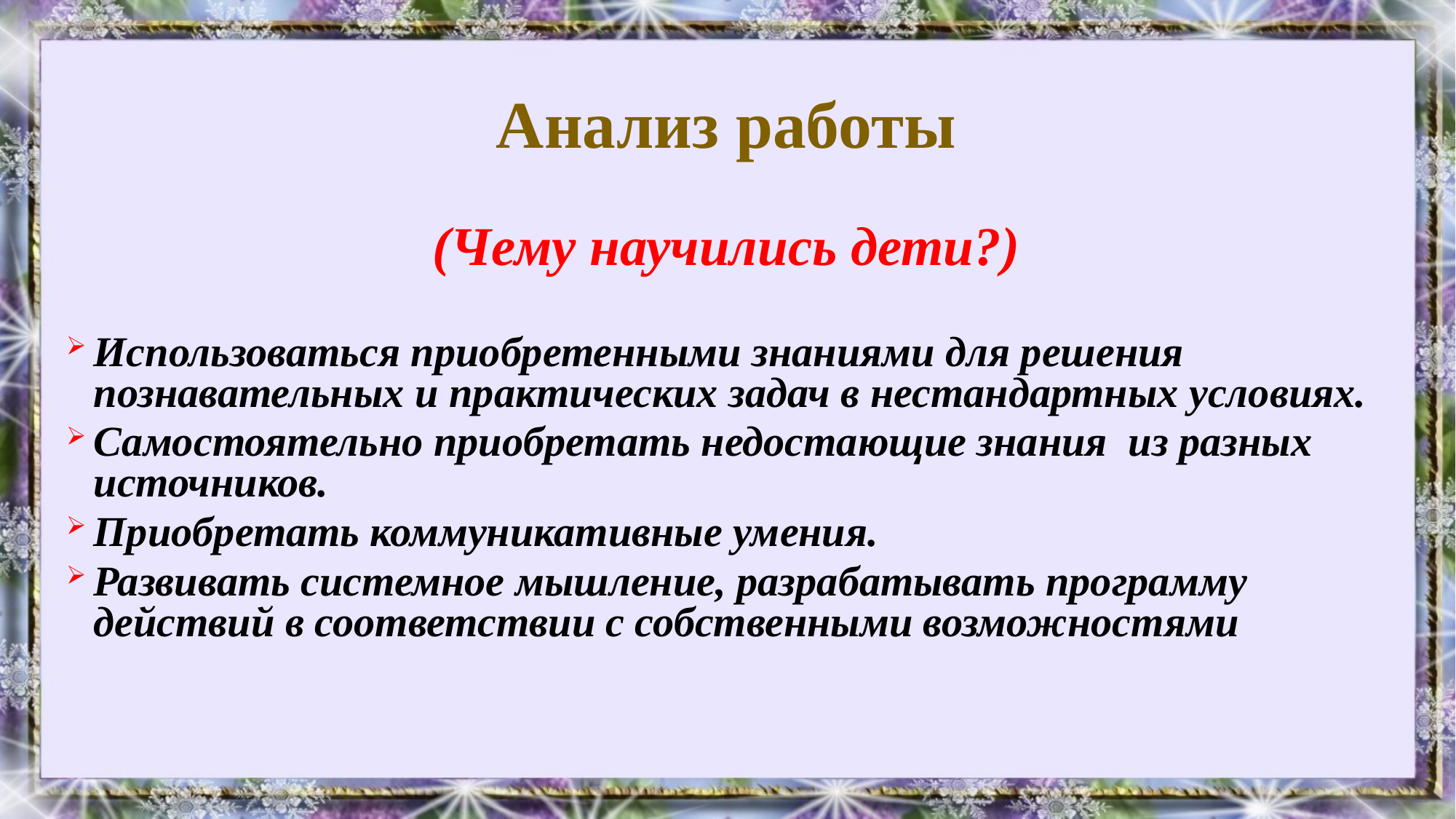

# Анализ работы
(Чему научились дети?)

Использоваться приобретенными знаниями для решения познавательных и практических задач в нестандартных условиях.
Самостоятельно приобретать недостающие знания  из разных источников.
Приобретать коммуникативные умения.
Развивать системное мышление, разрабатывать программу действий в соответствии с собственными возможностями